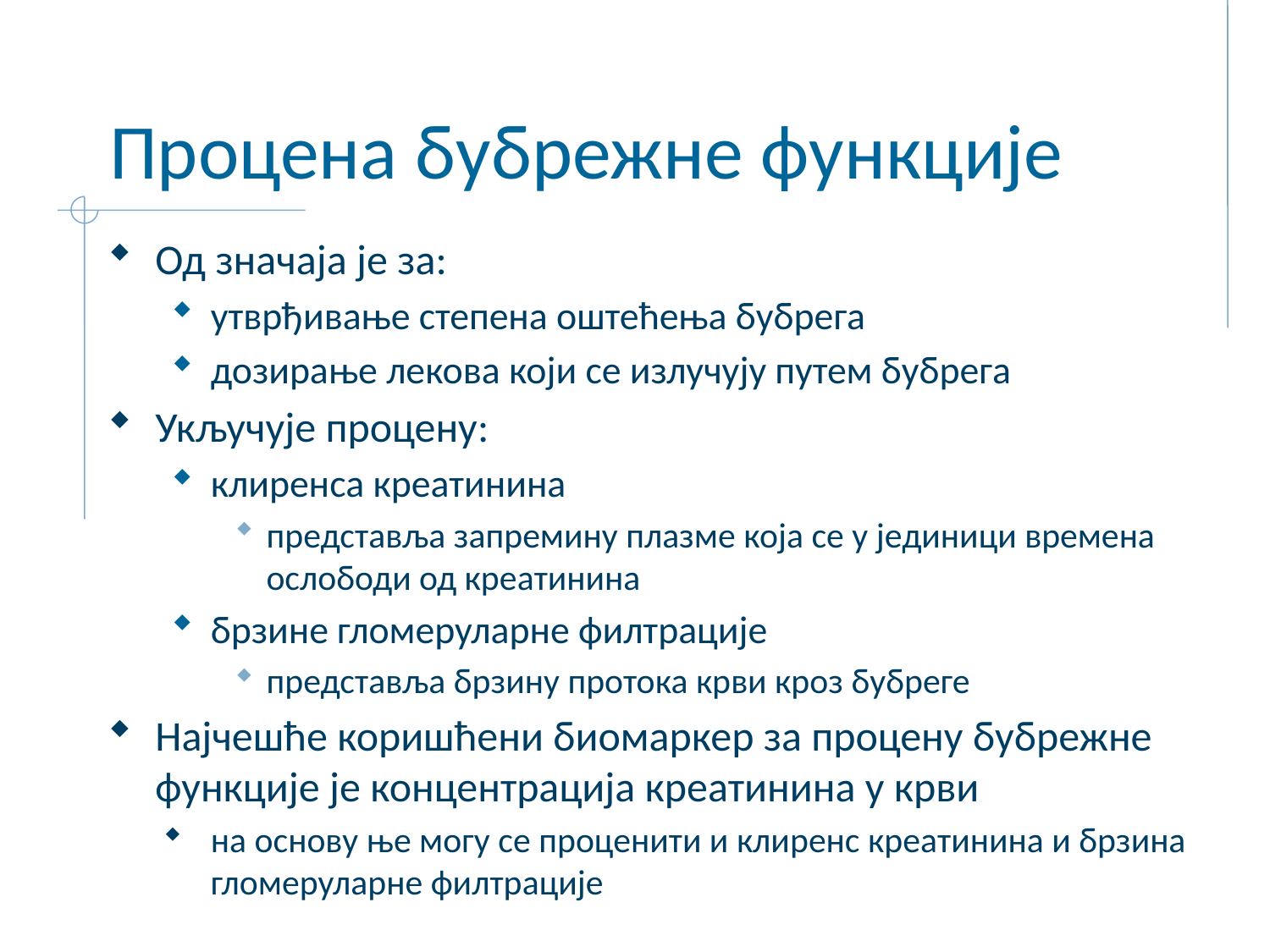

# Процена бубрежне функције
Од значаја је за:
утврђивање степена оштећења бубрега
дозирање лекова који се излучују путем бубрега
Укључује процену:
клиренса креатинина
представља запремину плазме која се у јединици времена ослободи од креатинина
брзине гломеруларне филтрације
представља брзину протока крви кроз бубреге
Најчешће коришћени биомаркер за процену бубрежне функције је концентрација креатинина у крви
на основу ње могу се проценити и клиренс креатинина и брзина гломеруларне филтрације